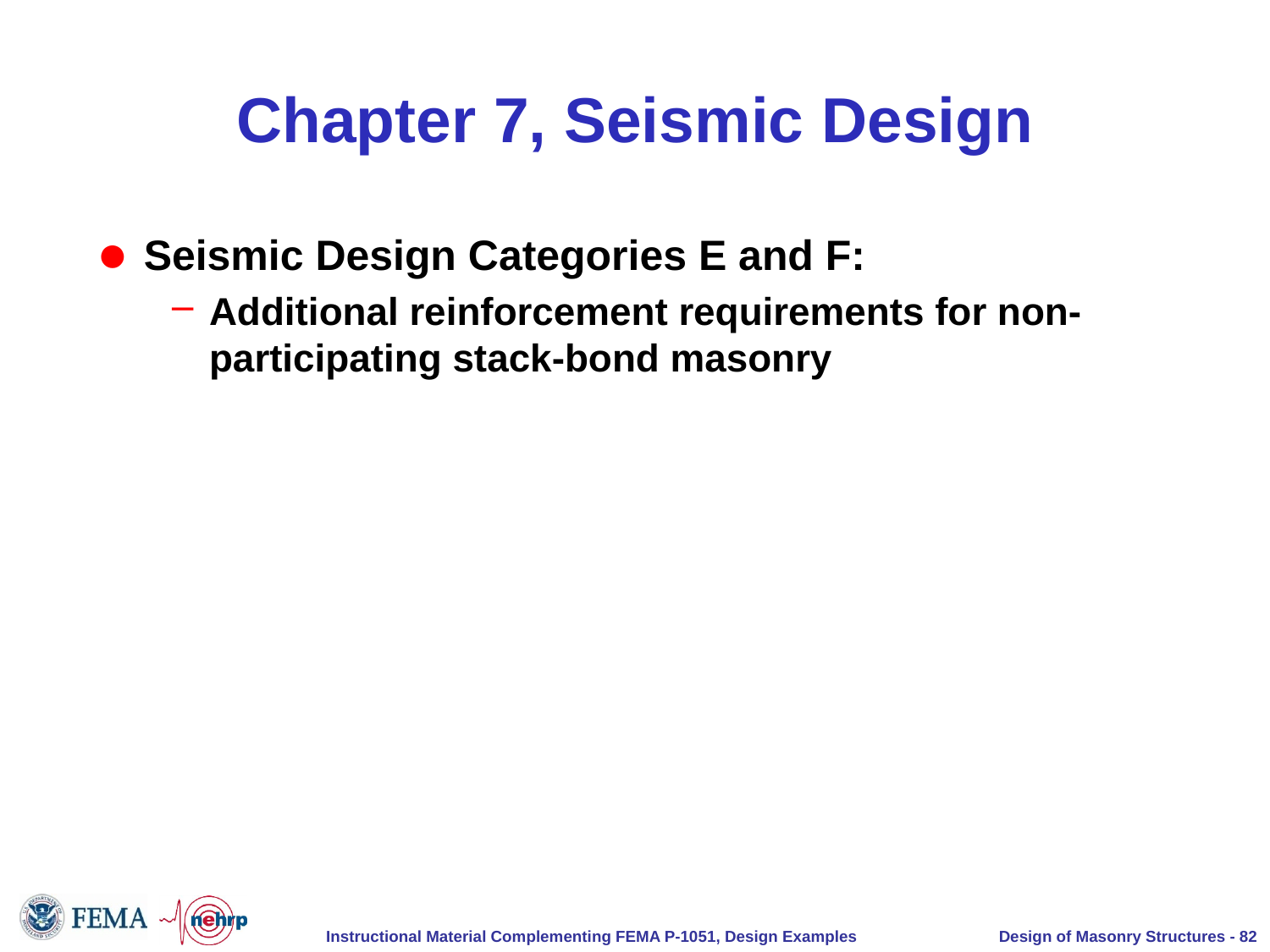

# Chapter 7, Seismic Design
Seismic Design Categories E and F:
Additional reinforcement requirements for non-participating stack-bond masonry
Design of Masonry Structures - 82
Instructional Material Complementing FEMA P-1051, Design Examples